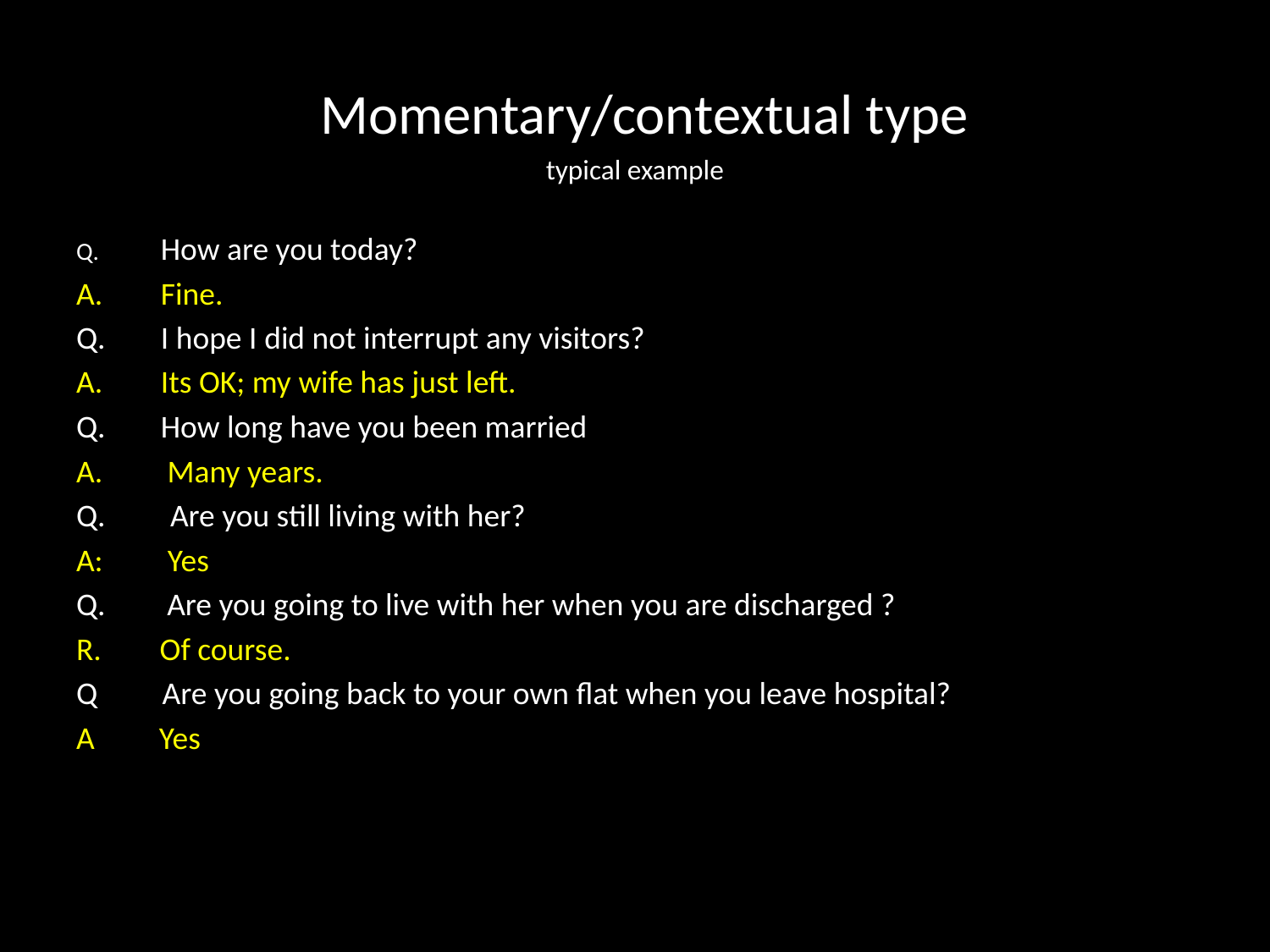

# Momentary/contextual type typical example
Q. 	How are you today?
A. 	Fine.
Q. 	I hope I did not interrupt any visitors?
A.      	Its OK; my wife has just left.
Q.     	How long have you been married
A.         Many years.
Q.         Are you still living with her?
A:         Yes
      Are you going to live with her when you are discharged ?
     Of course.
Q         Are you going back to your own flat when you leave hospital?
A         Yes